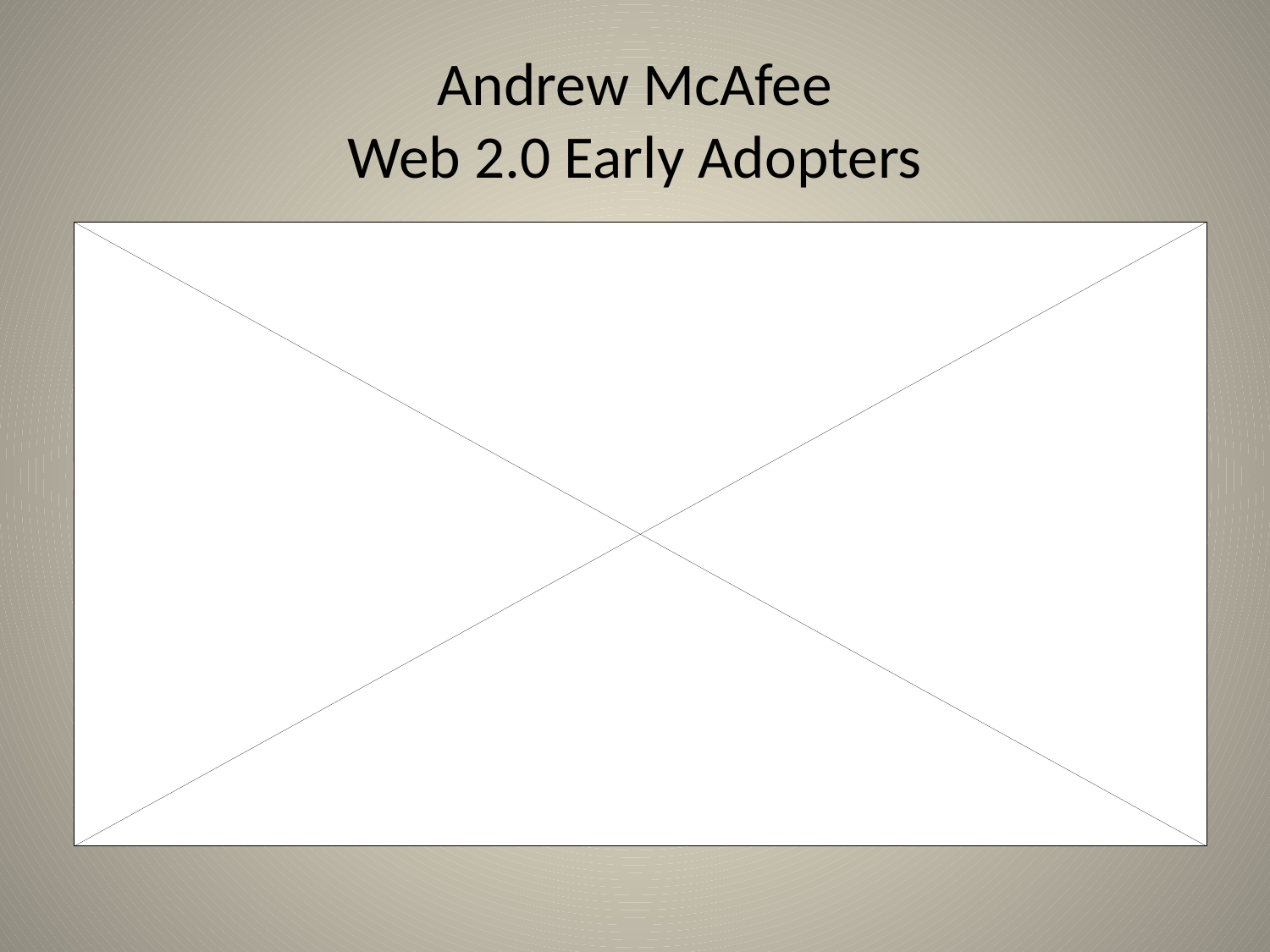

# Andrew McAfee Web 2.0 Early Adopters